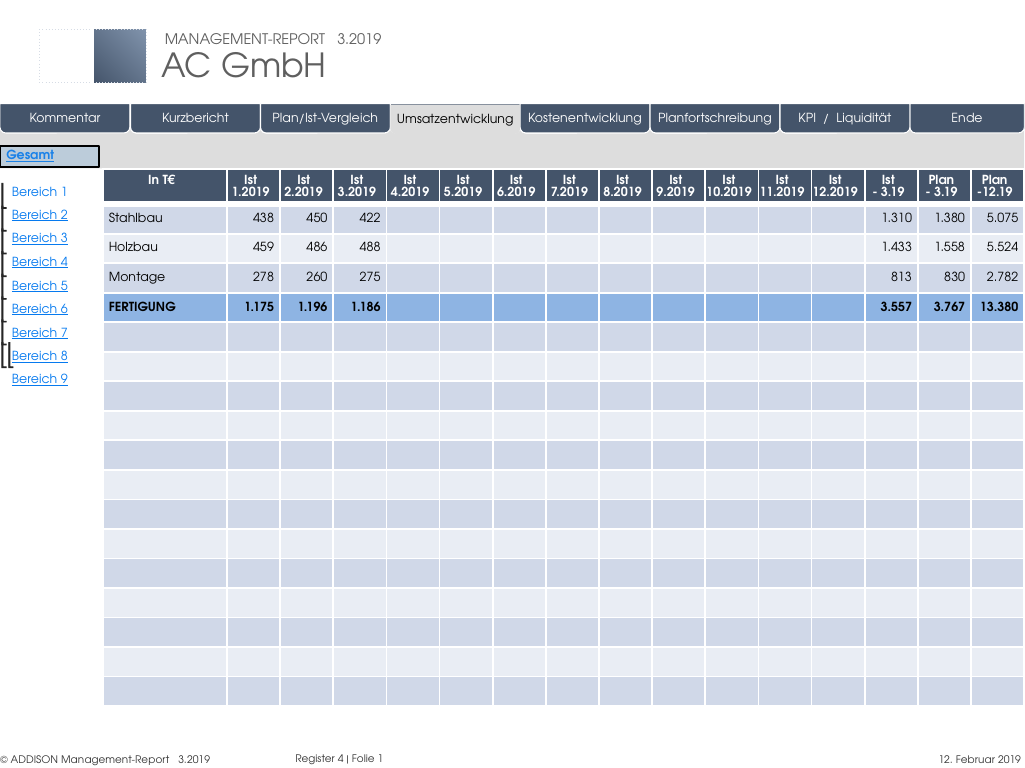

|  |  |  |  |  |  |
| --- | --- | --- | --- | --- | --- |
Eigene Folien

| In T€ | Ist 1.2019 | Ist 2.2019 | Ist 3.2019 | Ist 4.2019 | Ist 5.2019 | Ist 6.2019 | Ist 7.2019 | Ist 8.2019 | Ist 9.2019 | Ist 10.2019 | Ist 11.2019 | Ist 12.2019 | Ist - 3.19 | Plan - 3.19 | Plan -12.19 |
| --- | --- | --- | --- | --- | --- | --- | --- | --- | --- | --- | --- | --- | --- | --- | --- |
| Stahlbau | 438 | 450 | 422 |  |  |  |  |  |  |  |  |  | 1.310 | 1.380 | 5.075 |
| Holzbau | 459 | 486 | 488 |  |  |  |  |  |  |  |  |  | 1.433 | 1.558 | 5.524 |
| Montage | 278 | 260 | 275 |  |  |  |  |  |  |  |  |  | 813 | 830 | 2.782 |
| FERTIGUNG | 1.175 | 1.196 | 1.186 |  |  |  |  |  |  |  |  |  | 3.557 | 3.767 | 13.380 |
|  |  |  |  |  |  |  |  |  |  |  |  |  |  |  |  |
|  |  |  |  |  |  |  |  |  |  |  |  |  |  |  |  |
|  |  |  |  |  |  |  |  |  |  |  |  |  |  |  |  |
|  |  |  |  |  |  |  |  |  |  |  |  |  |  |  |  |
|  |  |  |  |  |  |  |  |  |  |  |  |  |  |  |  |
|  |  |  |  |  |  |  |  |  |  |  |  |  |  |  |  |
|  |  |  |  |  |  |  |  |  |  |  |  |  |  |  |  |
|  |  |  |  |  |  |  |  |  |  |  |  |  |  |  |  |
|  |  |  |  |  |  |  |  |  |  |  |  |  |  |  |  |
|  |  |  |  |  |  |  |  |  |  |  |  |  |  |  |  |
|  |  |  |  |  |  |  |  |  |  |  |  |  |  |  |  |
|  |  |  |  |  |  |  |  |  |  |  |  |  |  |  |  |
|  |  |  |  |  |  |  |  |  |  |  |  |  |  |  |  |
# Register 4 | Folie 1